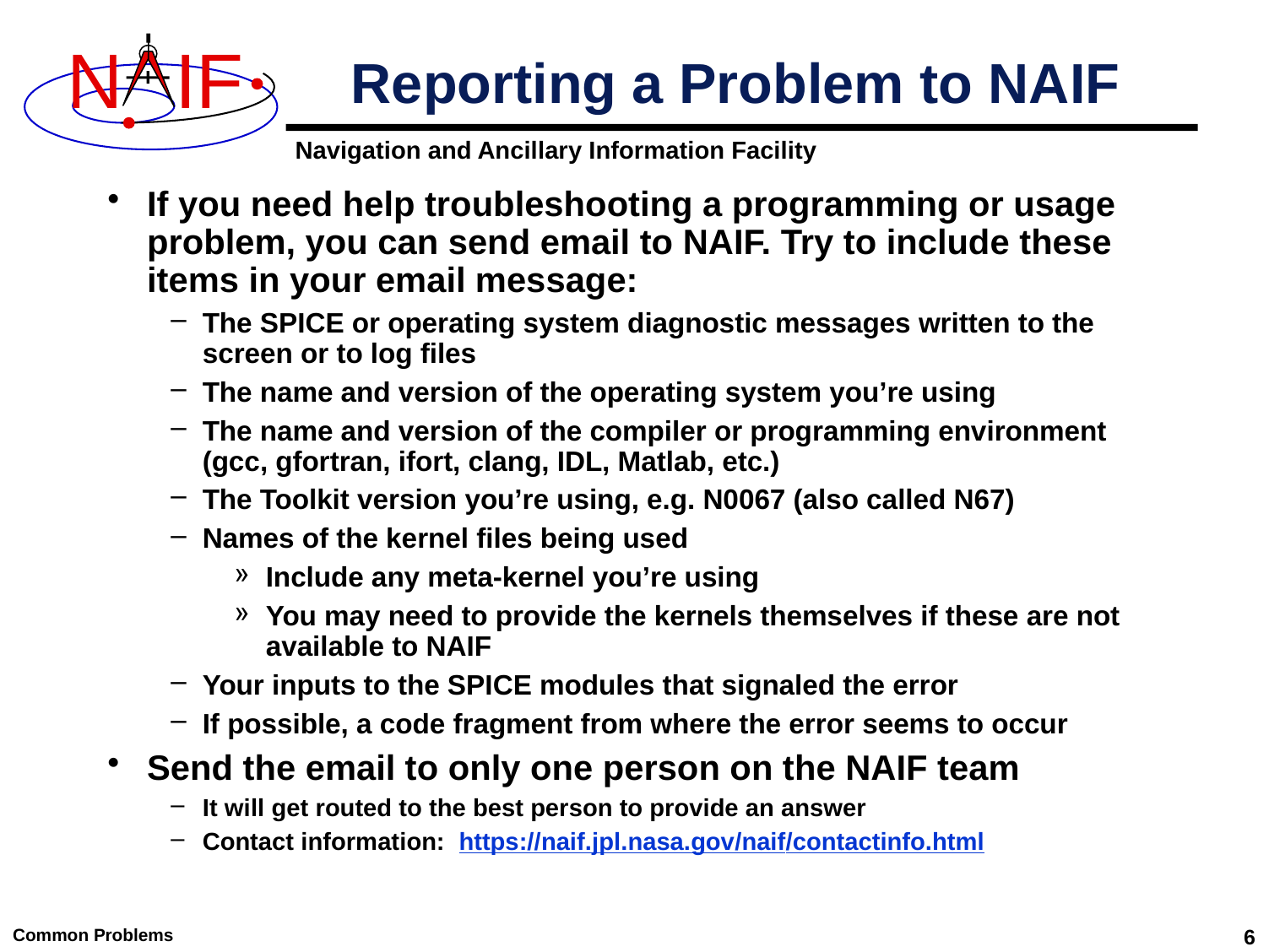

# Reporting a Problem to NAIF
If you need help troubleshooting a programming or usage problem, you can send email to NAIF. Try to include these items in your email message:
The SPICE or operating system diagnostic messages written to the screen or to log files
The name and version of the operating system you’re using
The name and version of the compiler or programming environment (gcc, gfortran, ifort, clang, IDL, Matlab, etc.)
The Toolkit version you’re using, e.g. N0067 (also called N67)
Names of the kernel files being used
Include any meta-kernel you’re using
You may need to provide the kernels themselves if these are not available to NAIF
Your inputs to the SPICE modules that signaled the error
If possible, a code fragment from where the error seems to occur
Send the email to only one person on the NAIF team
It will get routed to the best person to provide an answer
Contact information:  https://naif.jpl.nasa.gov/naif/contactinfo.html

Common Problems
6